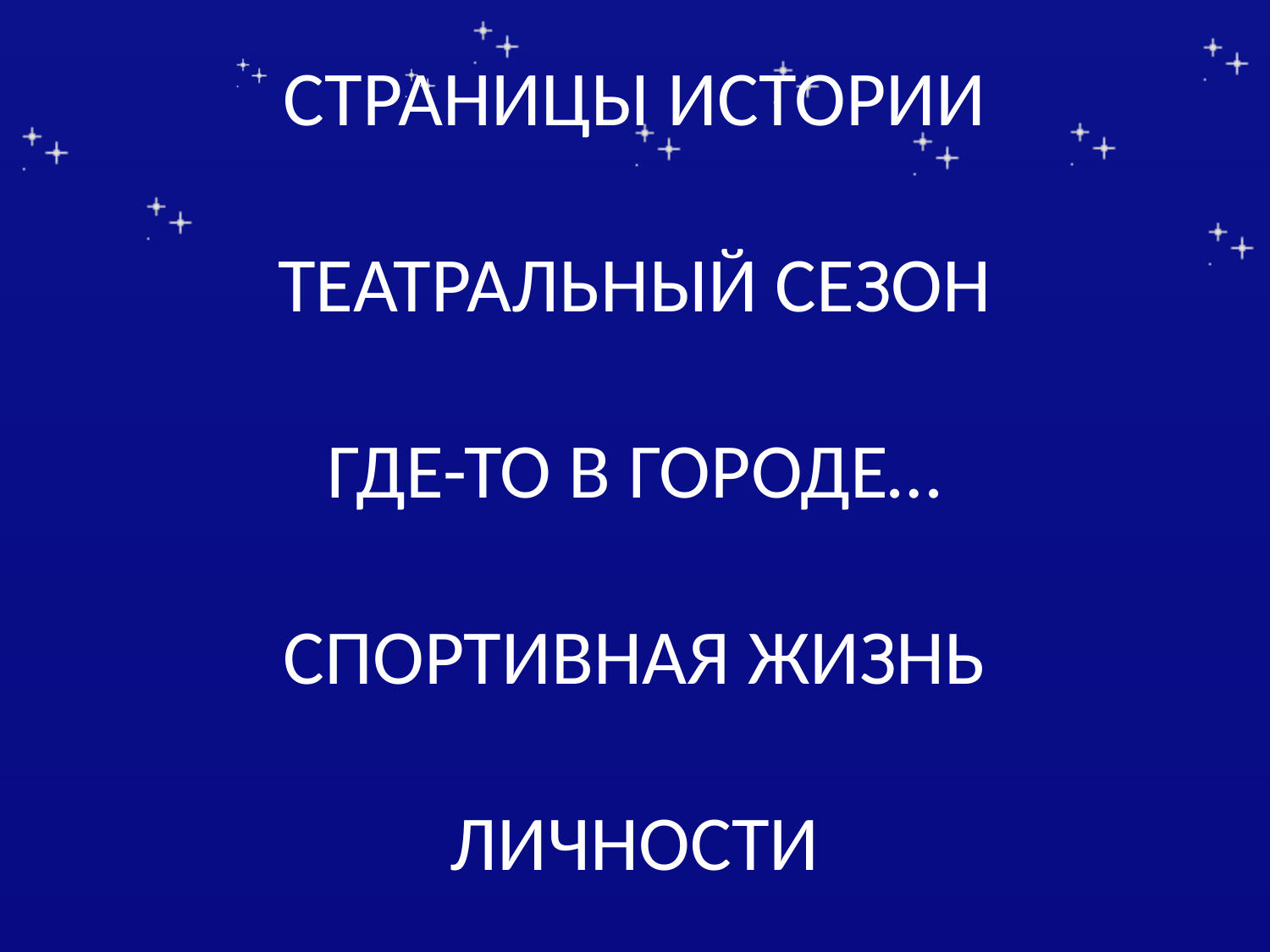

# СТРАНИЦЫ ИСТОРИИ ТЕАТРАЛЬНЫЙ СЕЗОН ГДЕ-ТО В ГОРОДЕ… СПОРТИВНАЯ ЖИЗНЬ ЛИЧНОСТИ